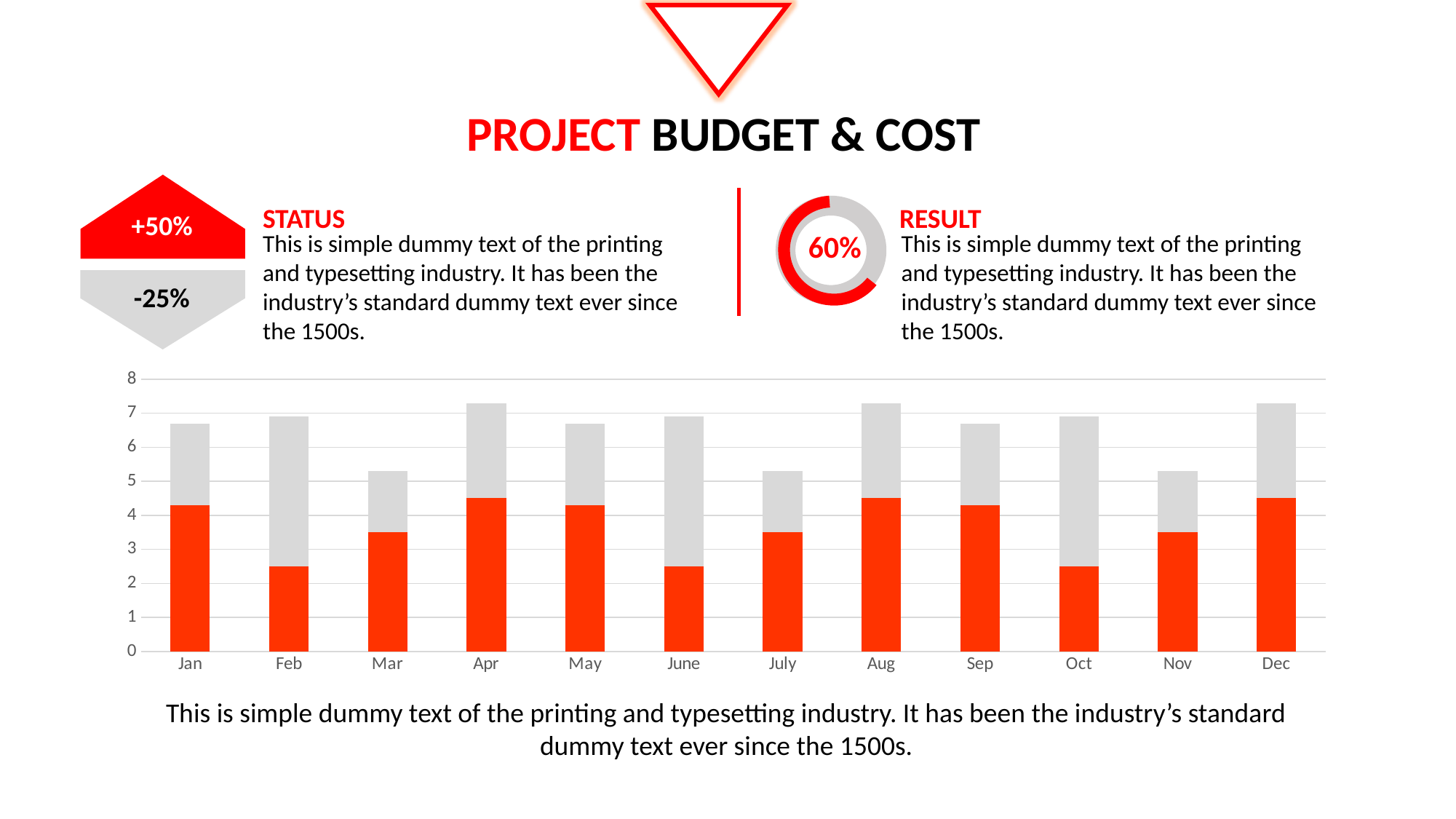

PROJECT BUDGET & COST

+50%

STATUS
RESULT
60%
This is simple dummy text of the printing and typesetting industry. It has been the industry’s standard dummy text ever since the 1500s.
This is simple dummy text of the printing and typesetting industry. It has been the industry’s standard dummy text ever since the 1500s.
-25%

### Chart

| Category | Series 1 | Series 2 |
|---|---|---|
| Jan | 4.3 | 2.4 |
| Feb | 2.5 | 4.4 |
| Mar | 3.5 | 1.8 |
| Apr | 4.5 | 2.8 |
| May | 4.3 | 2.4 |
| June | 2.5 | 4.4 |
| July | 3.5 | 1.8 |
| Aug | 4.5 | 2.8 |
| Sep | 4.3 | 2.4 |
| Oct | 2.5 | 4.4 |
| Nov | 3.5 | 1.8 |
| Dec | 4.5 | 2.8 |
This is simple dummy text of the printing and typesetting industry. It has been the industry’s standard dummy text ever since the 1500s.